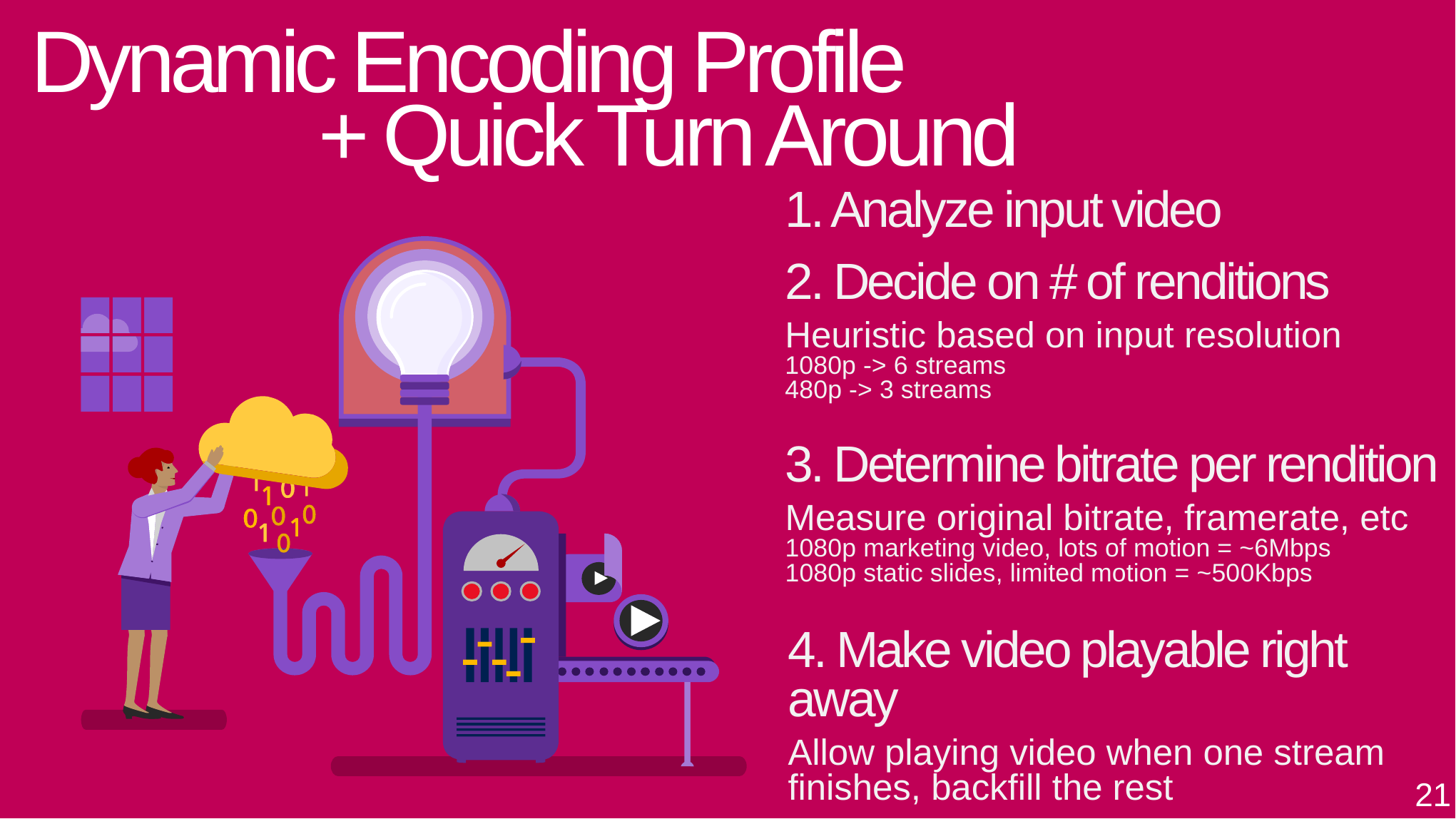

Dynamic Encoding Profile
               + Quick Turn Around
1. Analyze input video

2. Decide on # of renditions
Heuristic based on input resolution
1080p -> 6 streams
480p -> 3 streams

3. Determine bitrate per rendition
Measure original bitrate, framerate, etc
1080p marketing video, lots of motion = ~6Mbps
1080p static slides, limited motion = ~500Kbps
4. Make video playable right away
Allow playing video when one stream finishes, backfill the rest

* Available now in Stream, coming soon to O365 Video
21